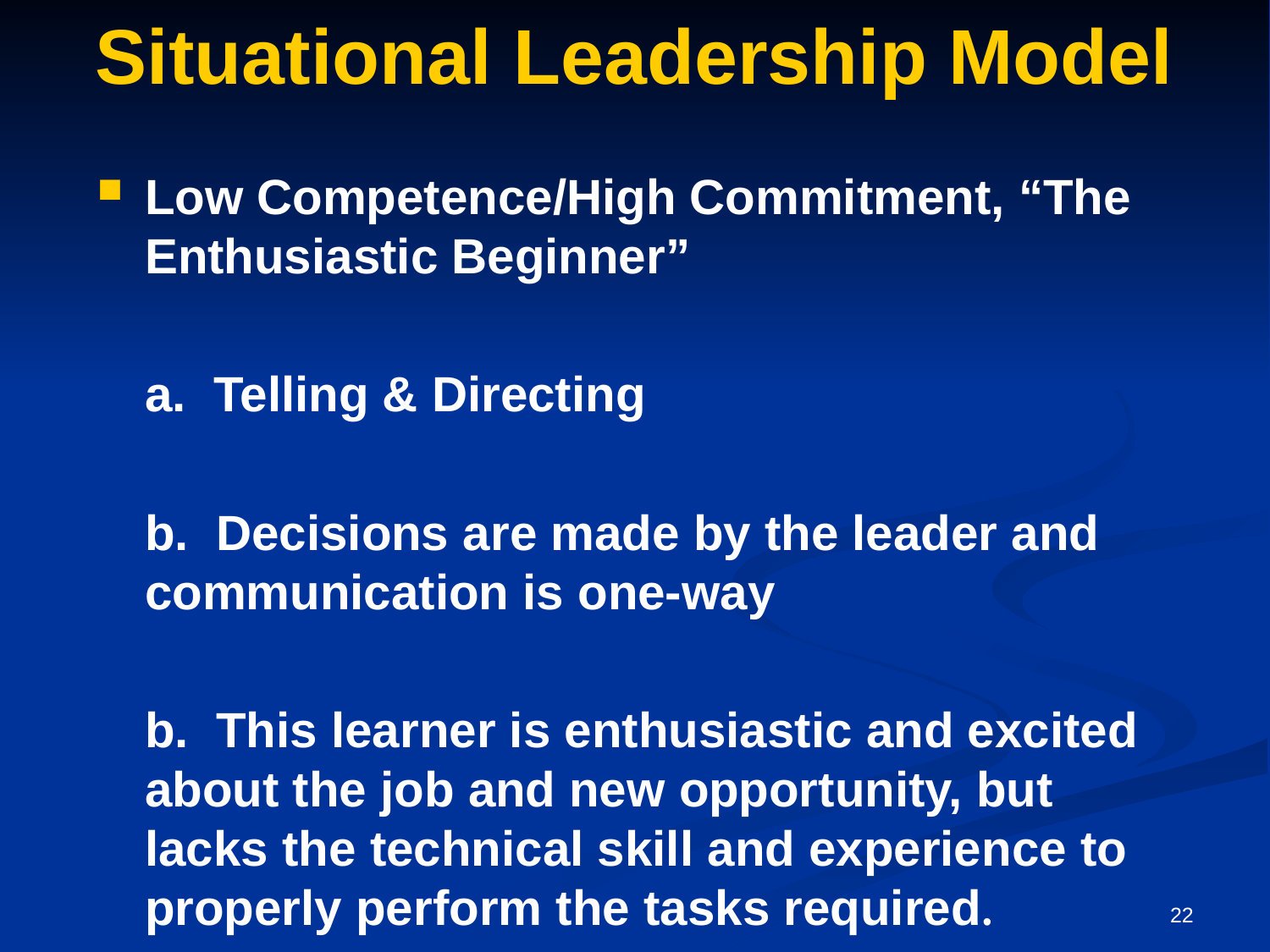

# Situational Leadership Model
Low Competence/High Commitment, “The Enthusiastic Beginner”

	a.  Telling & Directing

	b.  Decisions are made by the leader and 	communication is one-way

	b.  This learner is enthusiastic and excited 	about the job and new opportunity, but 	lacks the technical skill and experience to 	properly perform the tasks required.
22